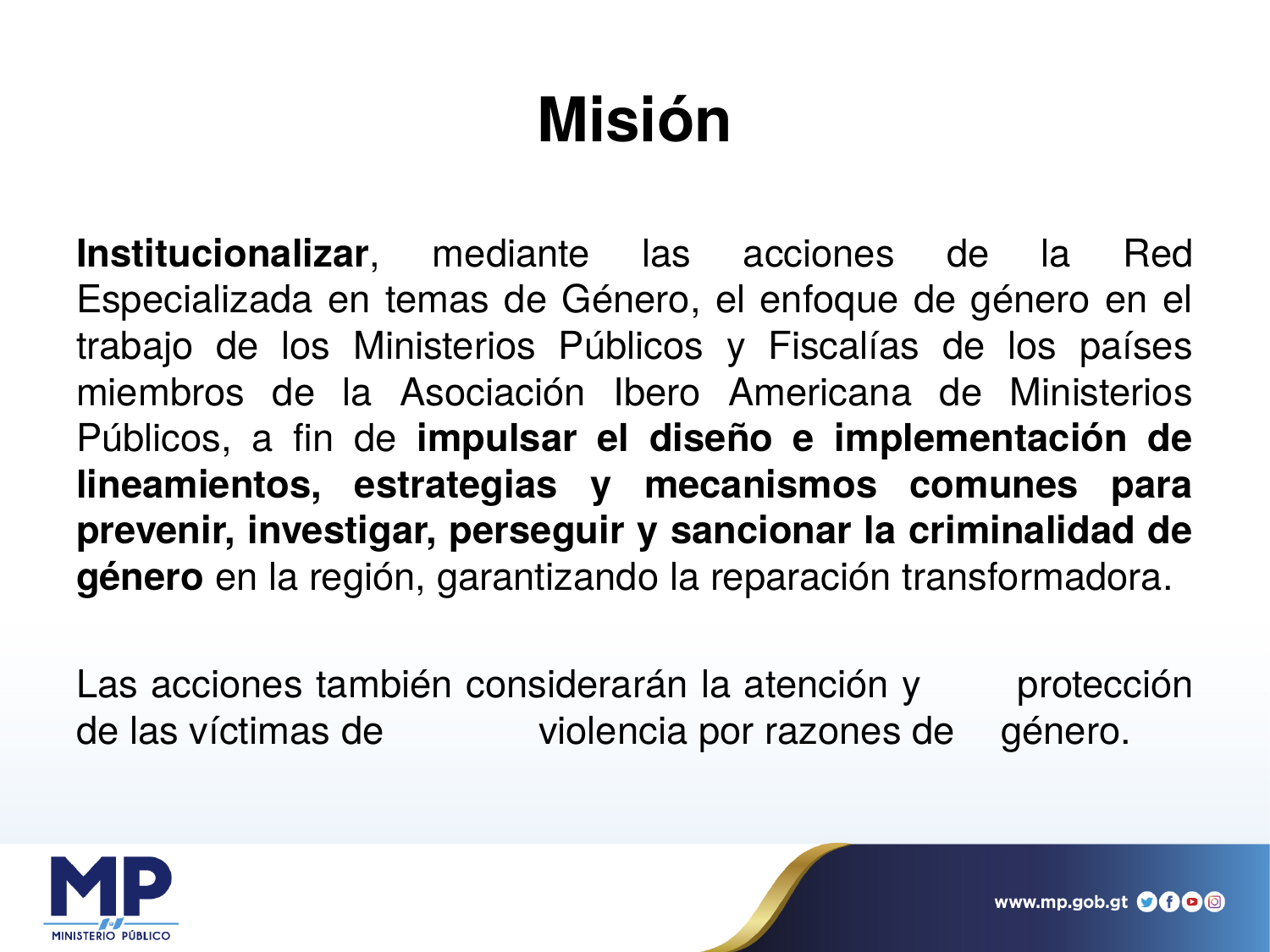

# Misión
Institucionalizar, mediante las acciones de la Red Especializada en temas de Género, el enfoque de género en el trabajo de los Ministerios Públicos y Fiscalías de los países miembros de la Asociación Ibero Americana de Ministerios Públicos, a fin de impulsar el diseño e implementación de lineamientos, estrategias y mecanismos comunes para prevenir, investigar, perseguir y sancionar la criminalidad de género en la región, garantizando la reparación transformadora.

Las acciones también considerarán la atención y 	protección de las víctimas de     	violencia por razones de 	género.